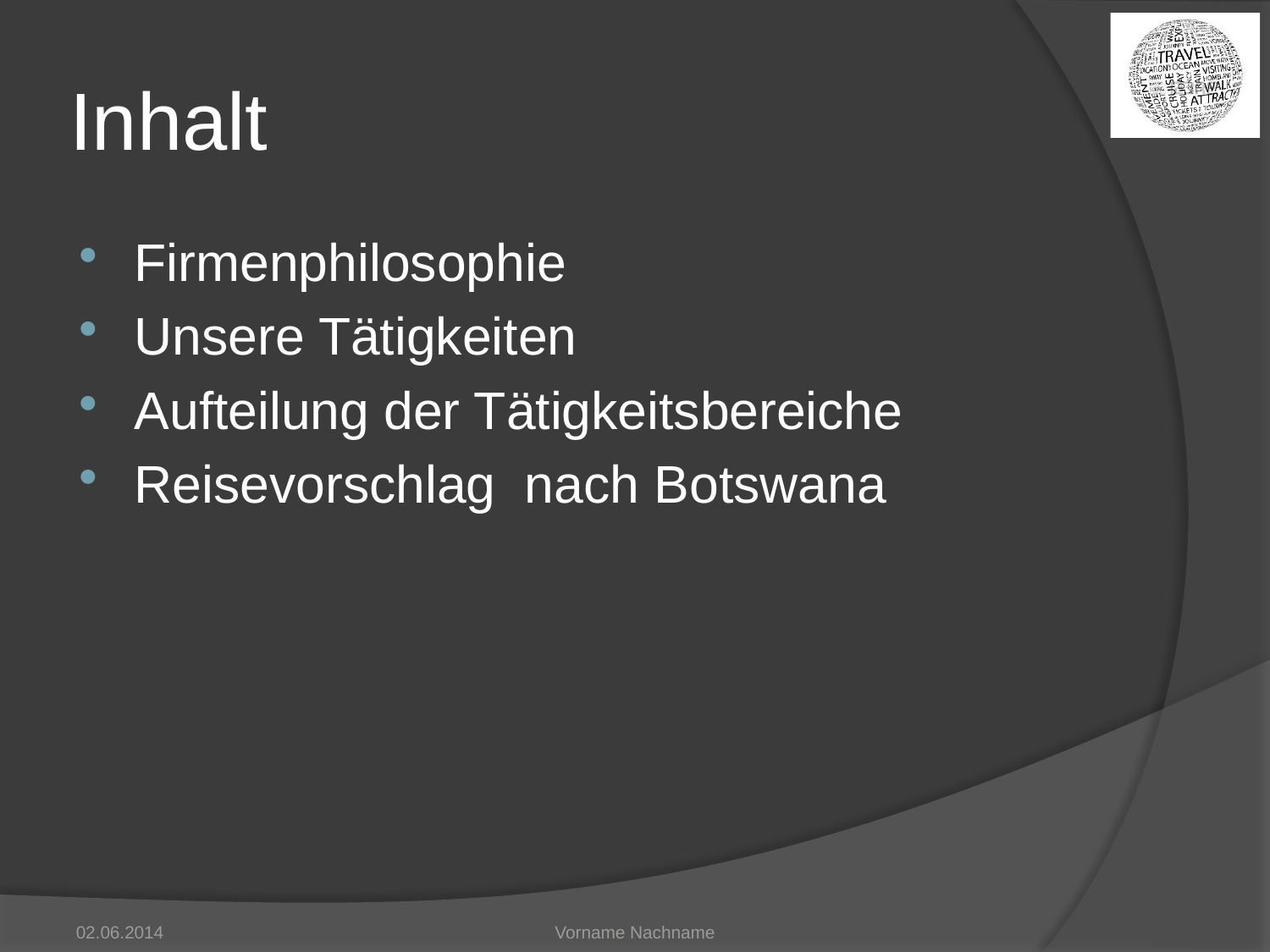

# Inhalt
Firmenphilosophie
Unsere Tätigkeiten
Aufteilung der Tätigkeitsbereiche
Reisevorschlag  nach Botswana
02.06.2014
Vorname Nachname